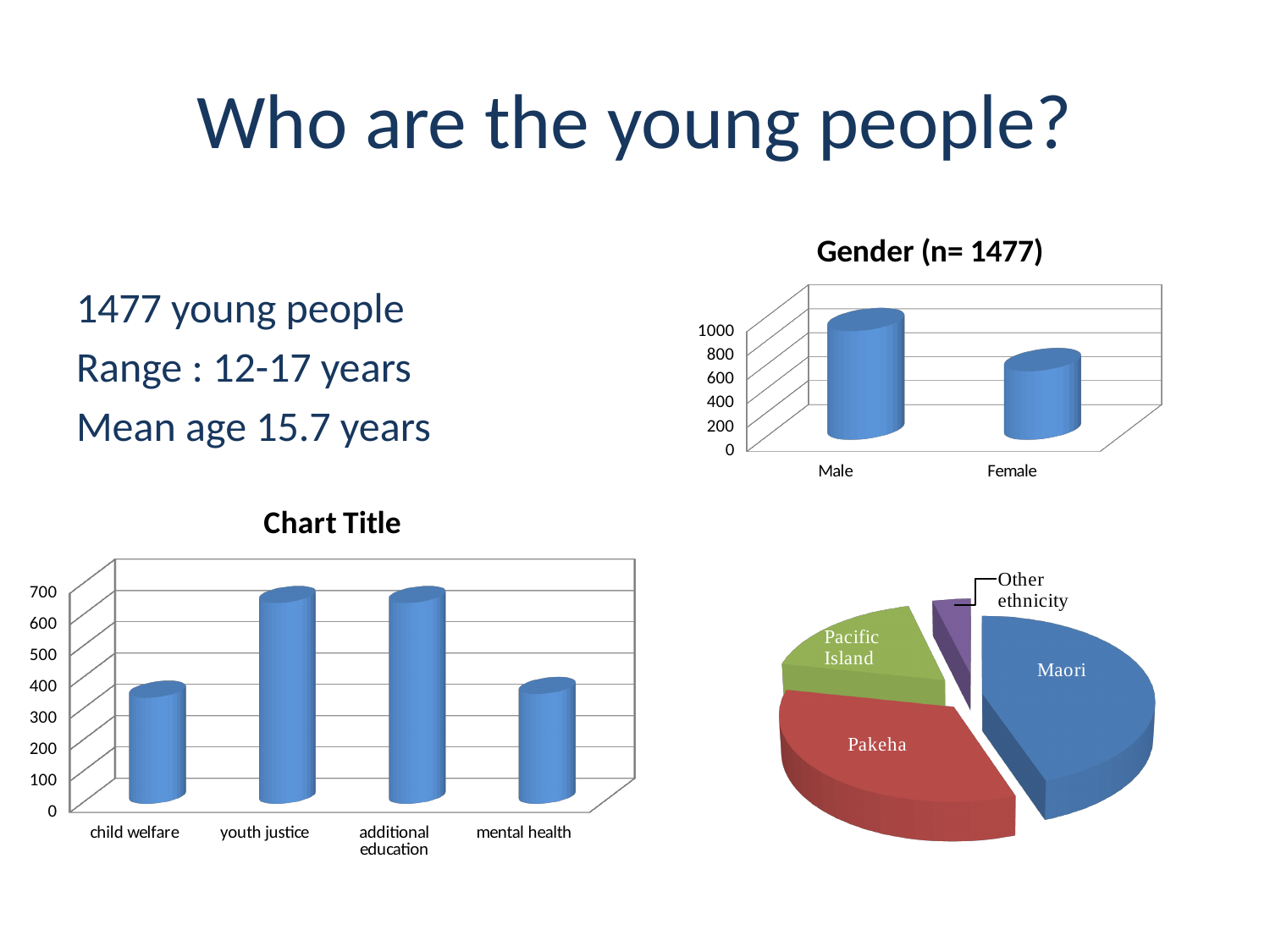

# Who are the young people?

1477 young people
Range : 12-17 years
Mean age 15.7 years

[unsupported chart]

[unsupported chart]

[unsupported chart]